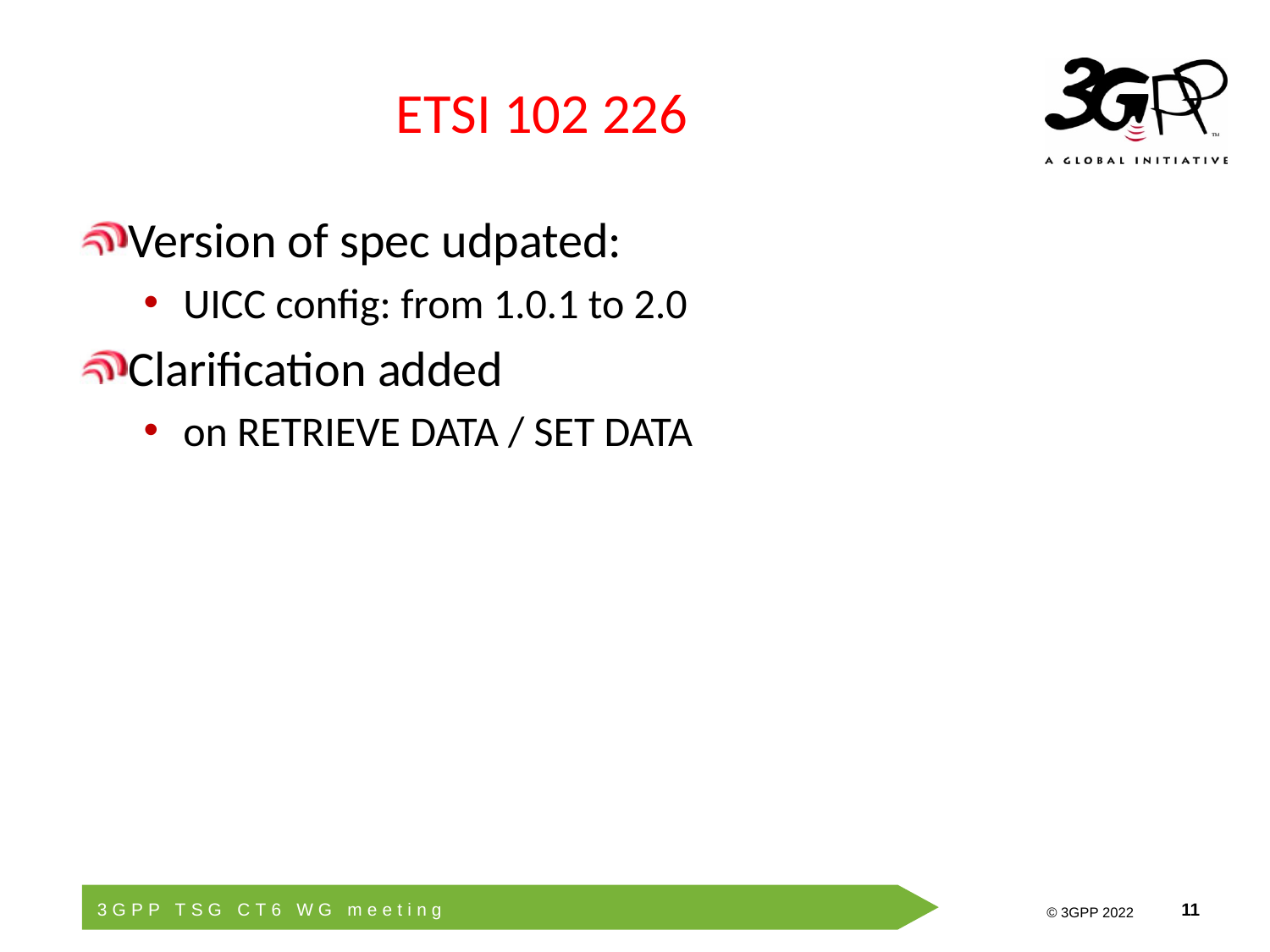

# ETSI 102 226
Version of spec udpated:
UICC config: from 1.0.1 to 2.0
Clarification added
on RETRIEVE DATA / SET DATA